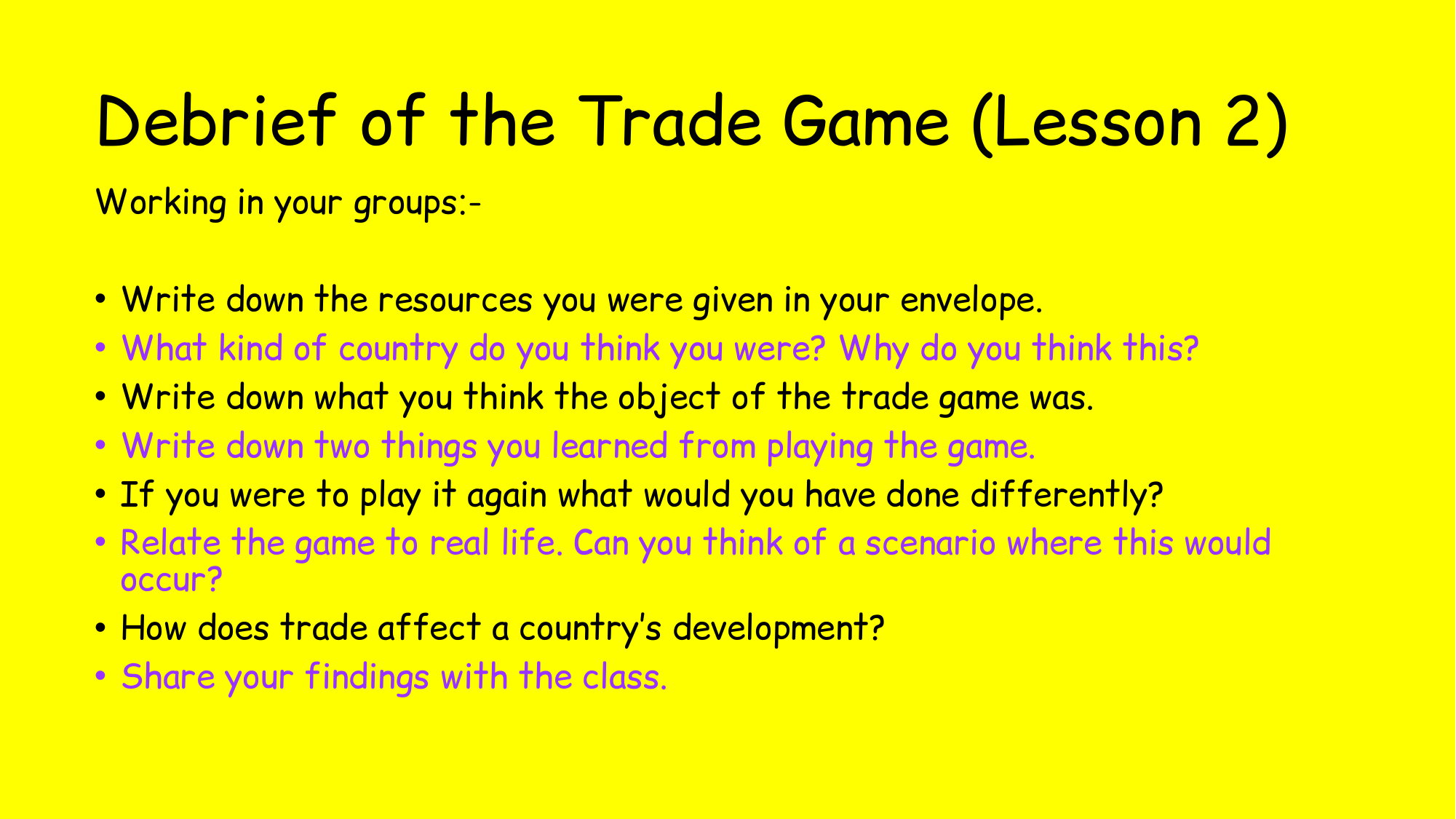

# Debrief of the Trade Game (Lesson 2)
Working in your groups:-

Write down the resources you were given in your envelope.
What kind of country do you think you were? Why do you think this?
Write down what you think the object of the trade game was.
Write down two things you learned from playing the game.
If you were to play it again what would you have done differently?
Relate the game to real life. Can you think of a scenario where this would occur?
How does trade affect a country’s development?
Share your findings with the class.